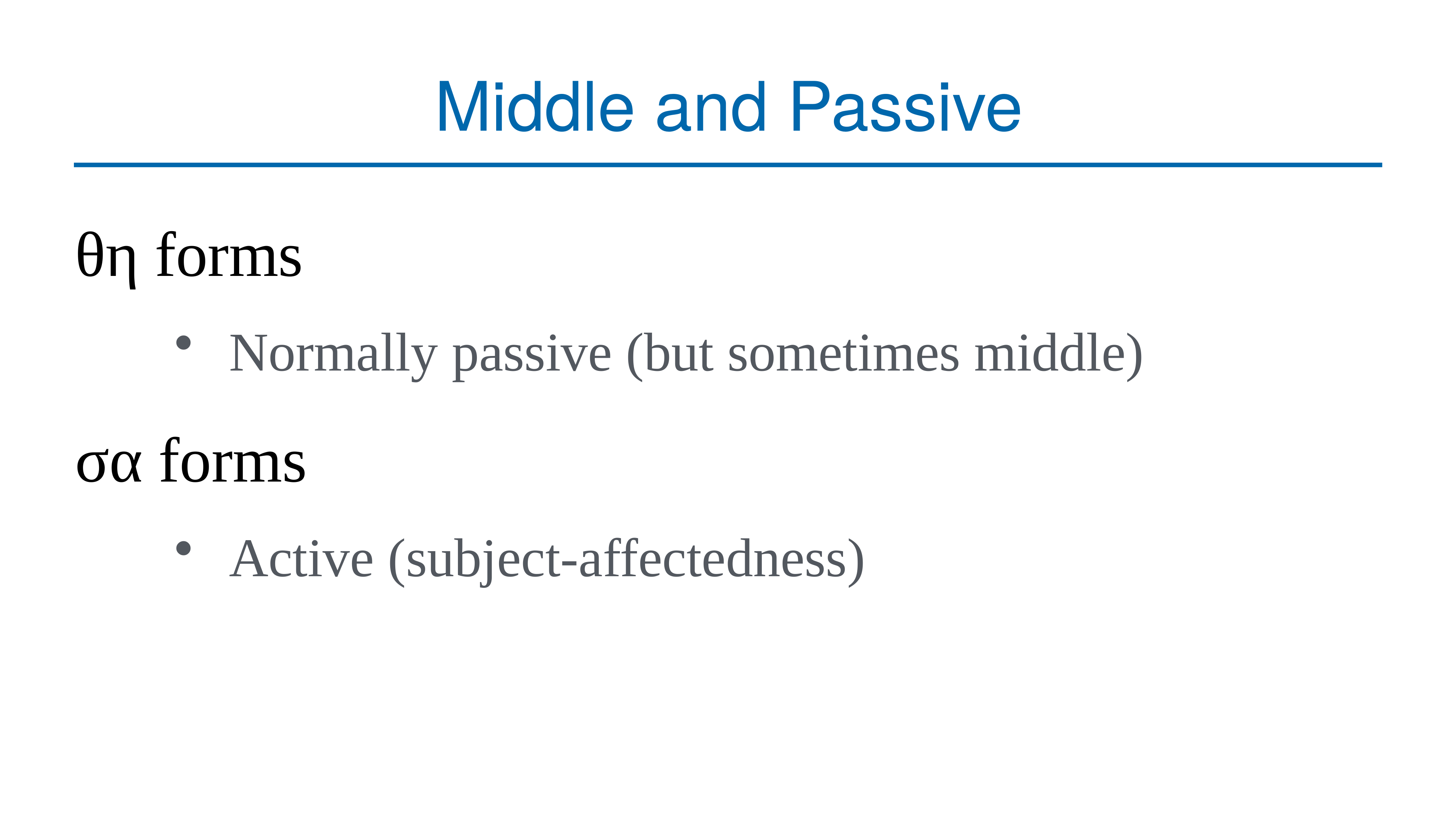

# Middle and Passive
θη forms
Normally passive (but sometimes middle)
σα forms
Active (subject-affectedness)